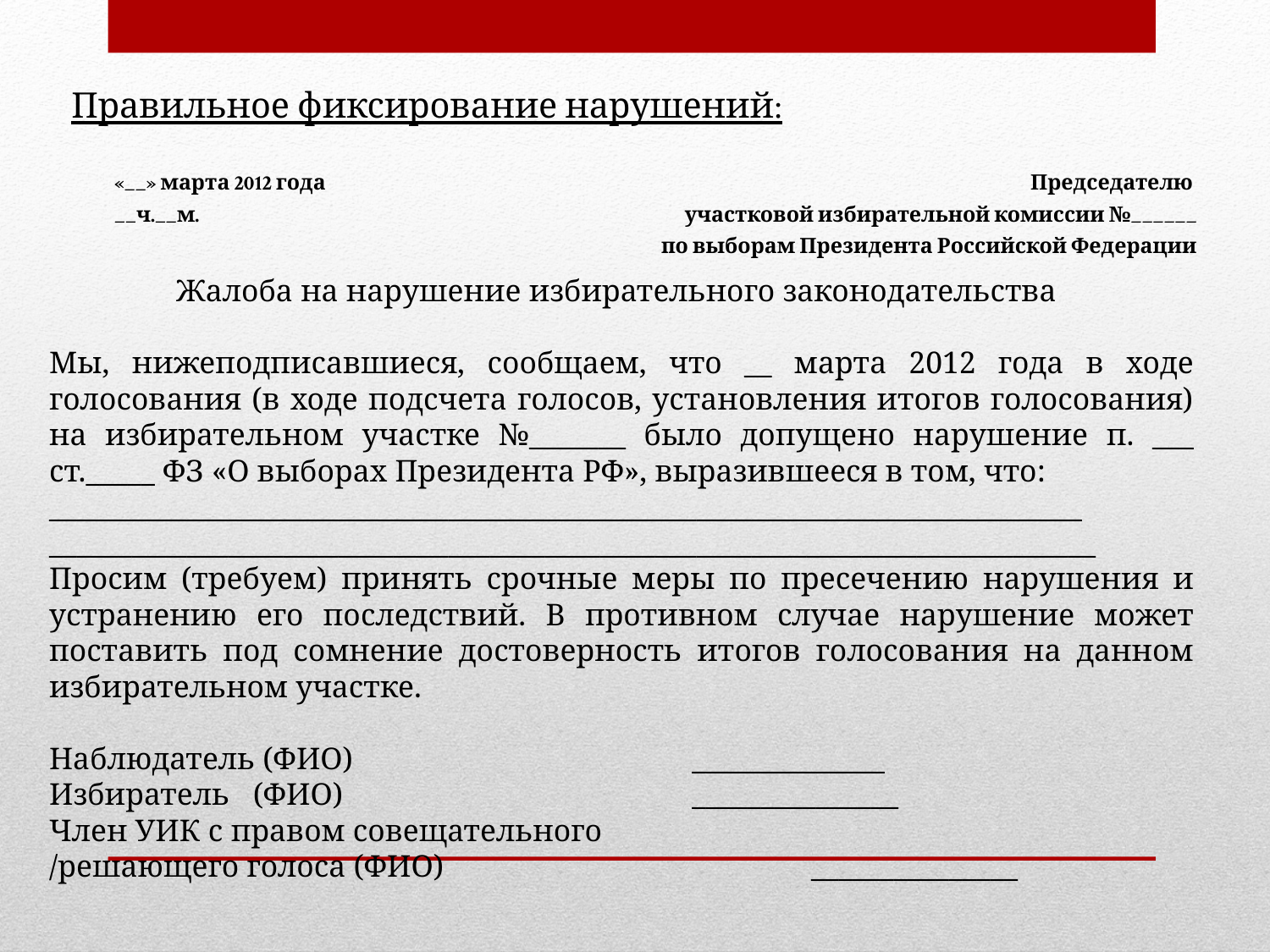

# Правильное фиксирование нарушений:
| «\_\_» марта 2012 года \_\_ч.\_\_м. | Председателю участковой избирательной комиссии №\_\_\_\_\_\_ по выборам Президента Российской Федерации |
| --- | --- |
	Жалоба на нарушение избирательного законодательства

Мы, нижеподписавшиеся, сообщаем, что __ марта 2012 года в ходе голосования (в ходе подсчета голосов, установления итогов голосования) на избирательном участке №_______ было допущено нарушение п. ___ ст._____ ФЗ «О выборах Президента РФ», выразившееся в том, что:
___________________________________________________________________________
____________________________________________________________________________
Просим (требуем) принять срочные меры по пресечению нарушения и устранению его последствий. В противном случае нарушение может поставить под сомнение достоверность итогов голосования на данном избирательном участке.

Наблюдатель (ФИО)			 ______________
Избиратель   (ФИО)    			 _______________
Член УИК с правом совещательного
/решающего голоса (ФИО)			_______________